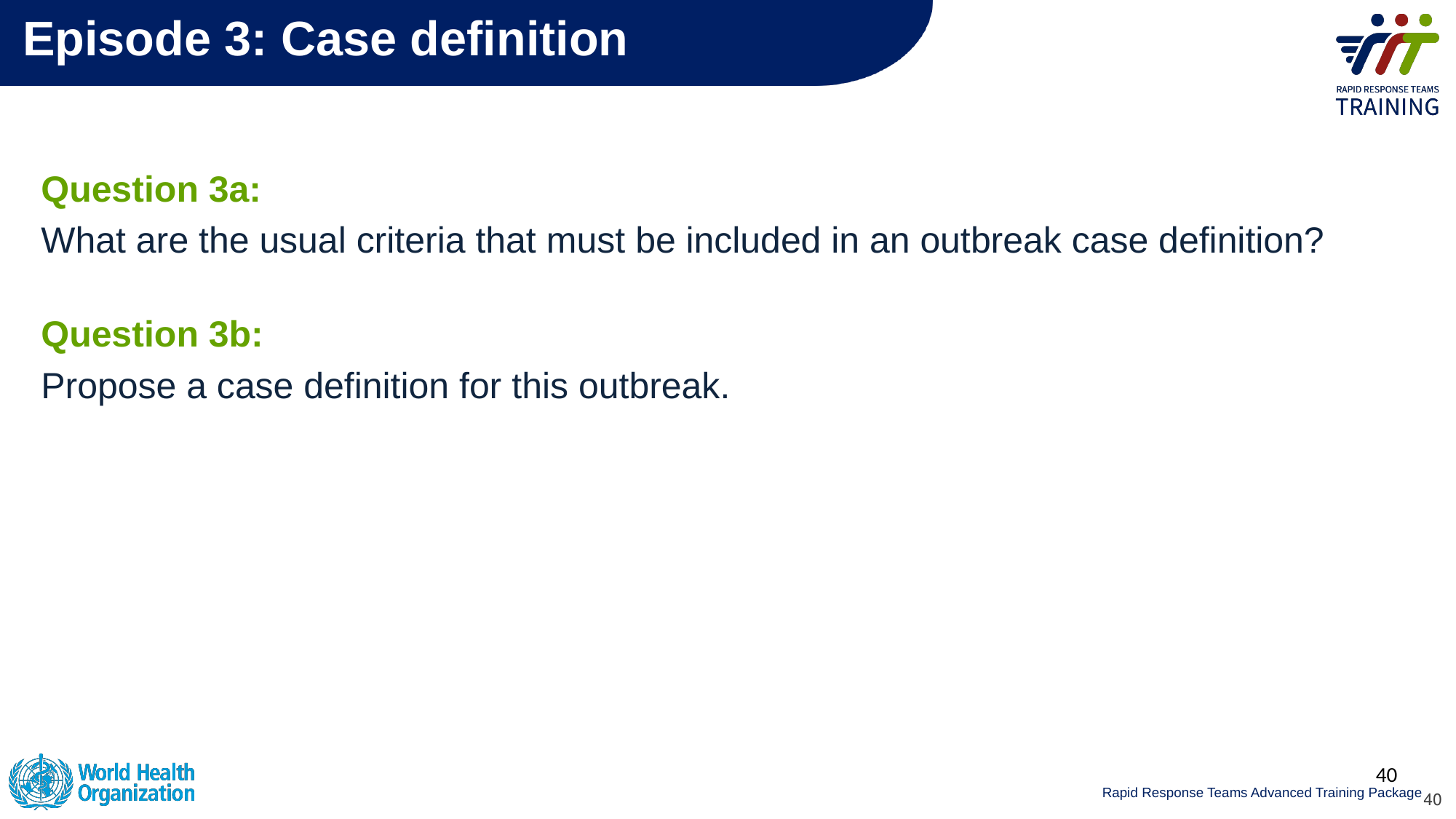

Episode 3: Case definition
Question 3a:
What are the usual criteria that must be included in an outbreak case definition?

Question 3b:
Propose a case definition for this outbreak.

40